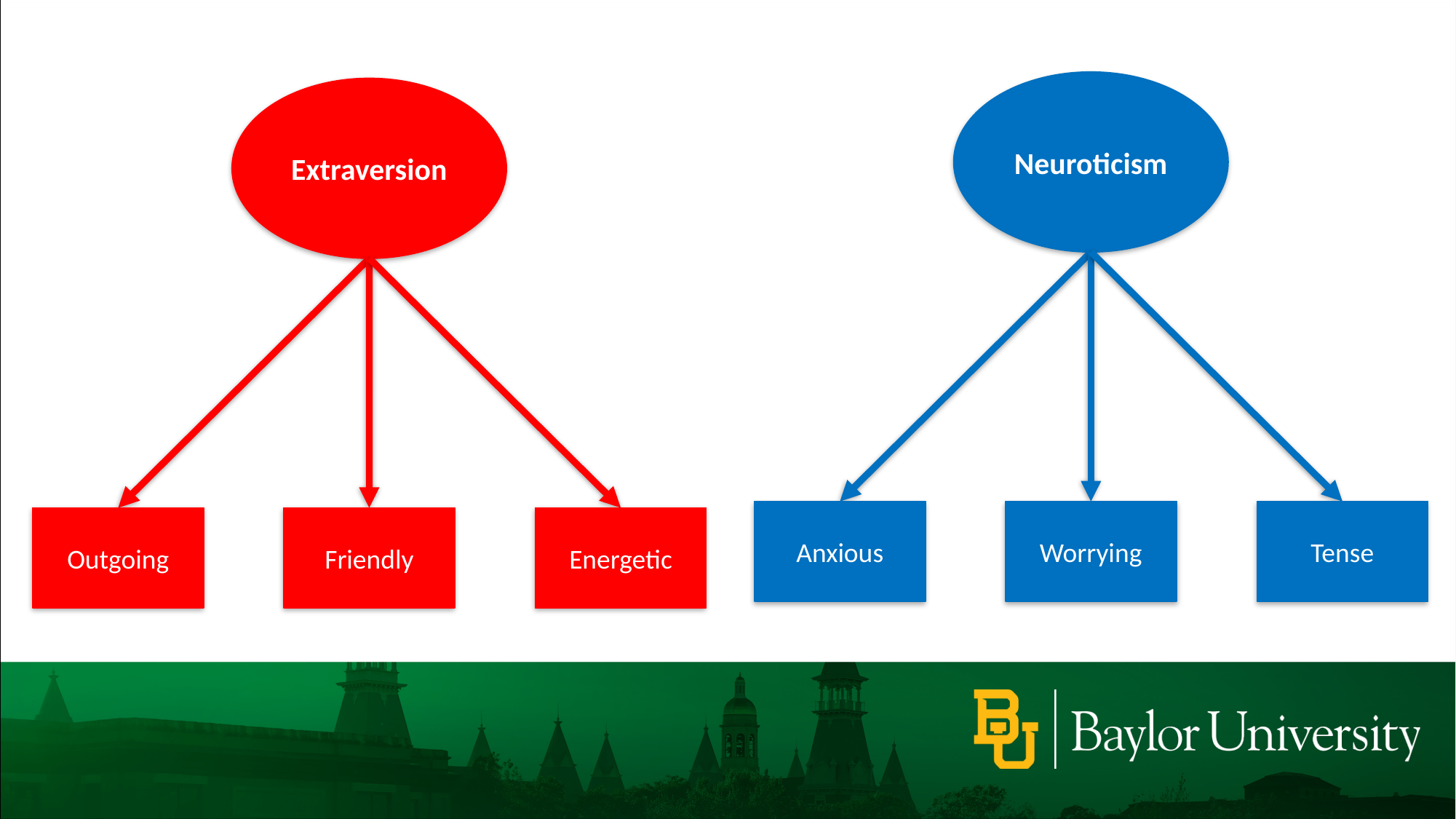

Neuroticism
Extraversion
Anxious
Worrying
Tense
Outgoing
Friendly
Energetic